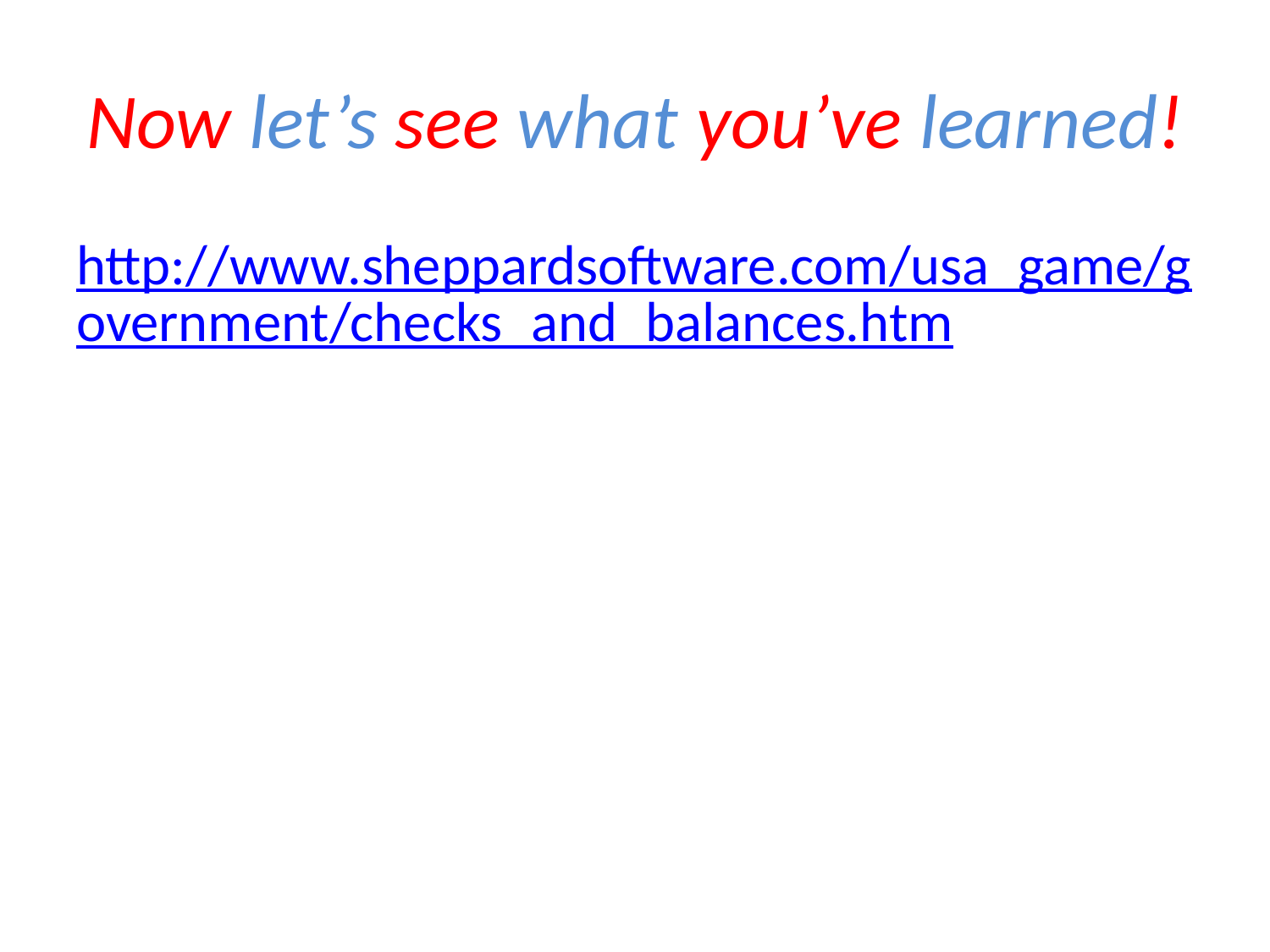

# Now let’s see what you’ve learned!
http://www.sheppardsoftware.com/usa_game/government/checks_and_balances.htm